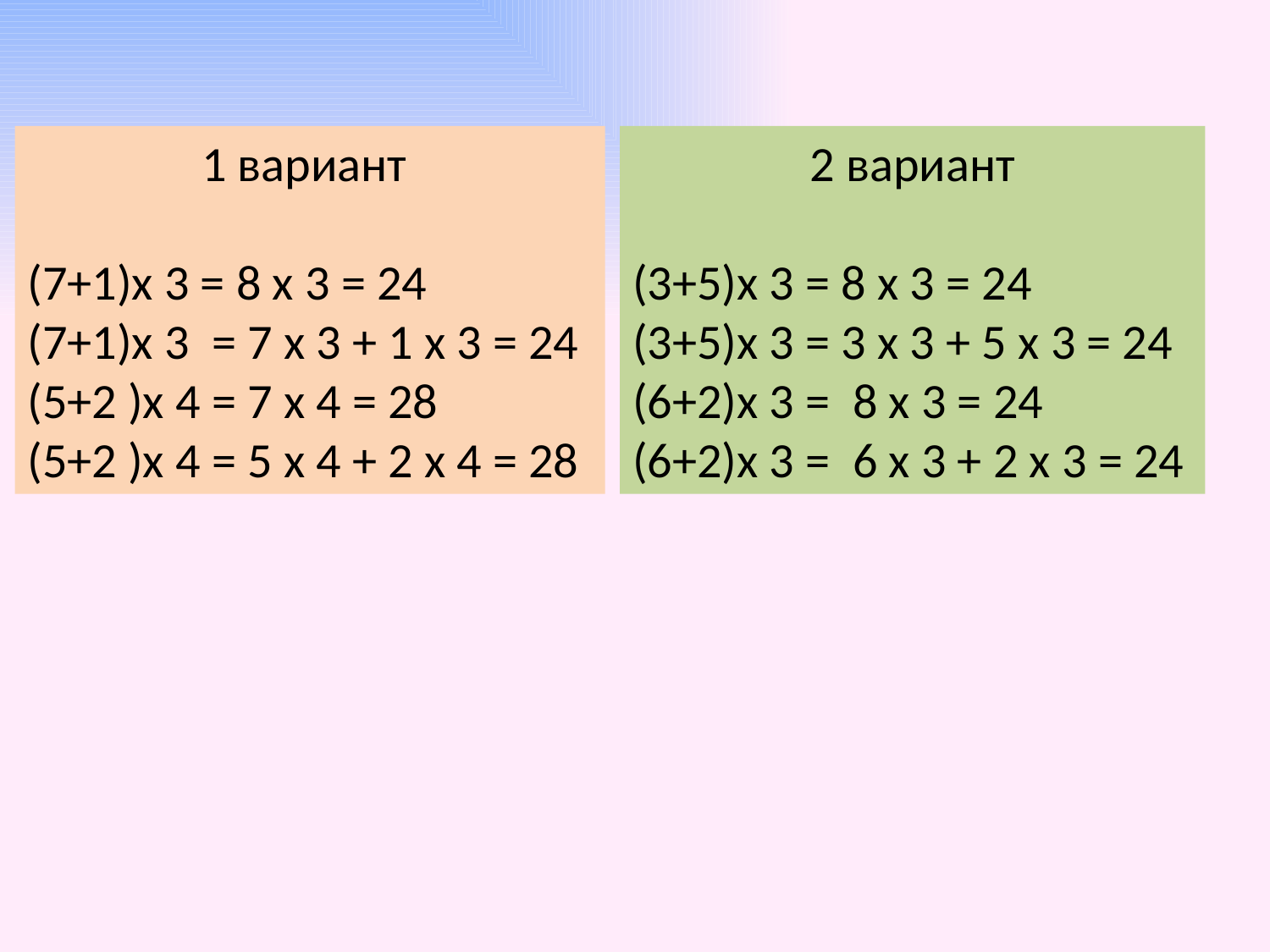

1 вариант

(7+1)х 3 = 8 х 3 = 24
(7+1)х 3  = 7 х 3 + 1 х 3 = 24
(5+2 )х 4 = 7 х 4 = 28
(5+2 )х 4 = 5 х 4 + 2 х 4 = 28
2 вариант

(3+5)х 3 = 8 х 3 = 24
(3+5)х 3 = 3 х 3 + 5 х 3 = 24
(6+2)х 3 =  8 х 3 = 24
(6+2)х 3 =  6 х 3 + 2 х 3 = 24